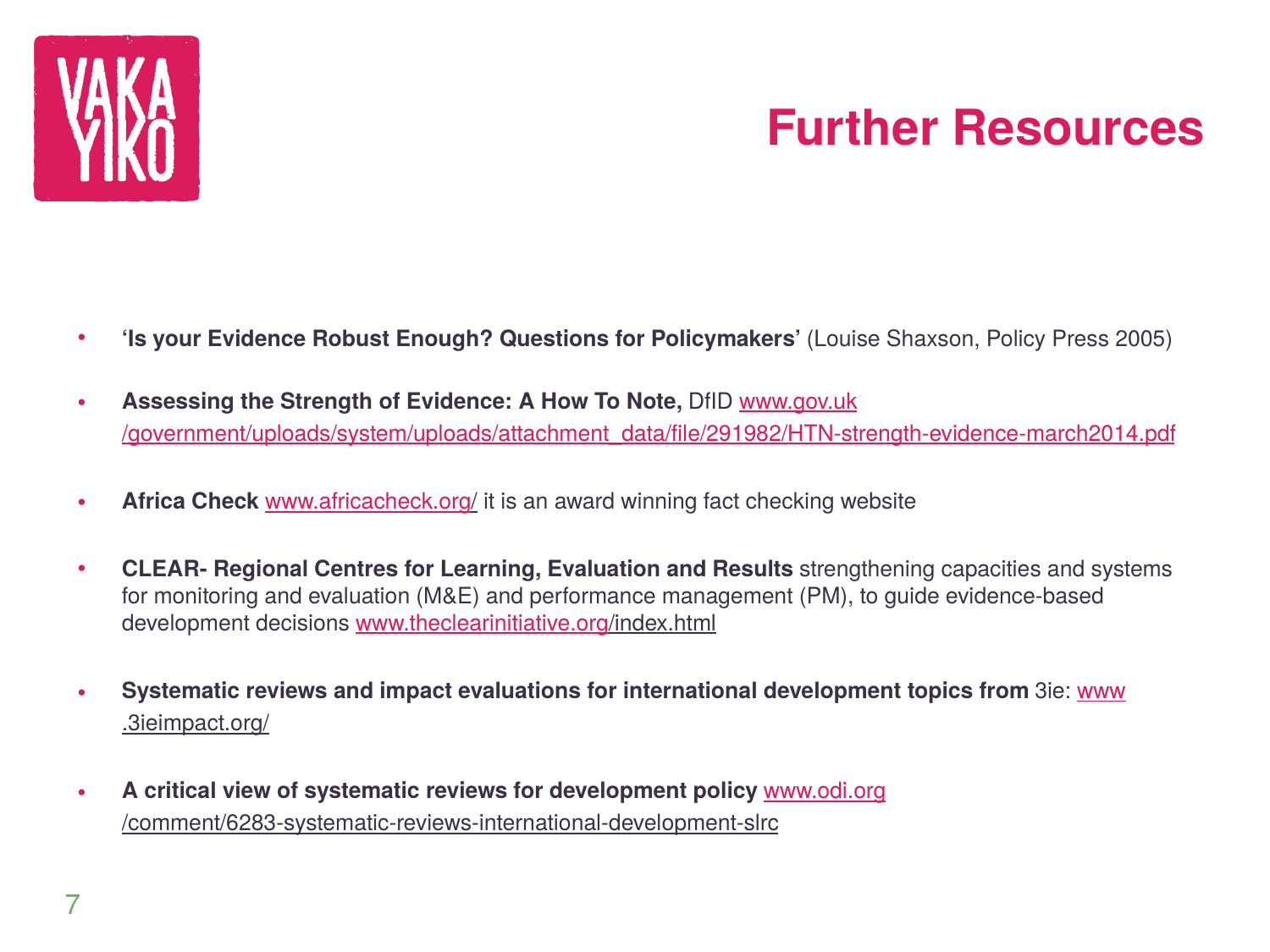

# Further Resources

‘Is your Evidence Robust Enough? Questions for Policymakers’ (Louise Shaxson, Policy Press 2005)

Assessing the Strength of Evidence: A How To Note, DfID www.gov.uk/government/uploads/system/uploads/attachment_data/file/291982/HTN-strength-evidence-march2014.pdf

Africa Check www.africacheck.org/ it is an award winning fact checking website

CLEAR- Regional Centres for Learning, Evaluation and Results strengthening capacities and systems for monitoring and evaluation (M&E) and performance management (PM), to guide evidence-based development decisions www.theclearinitiative.org/index.html

Systematic reviews and impact evaluations for international development topics from 3ie: www.3ieimpact.org/

A critical view of systematic reviews for development policy www.odi.org/comment/6283-systematic-reviews-international-development-slrc

7